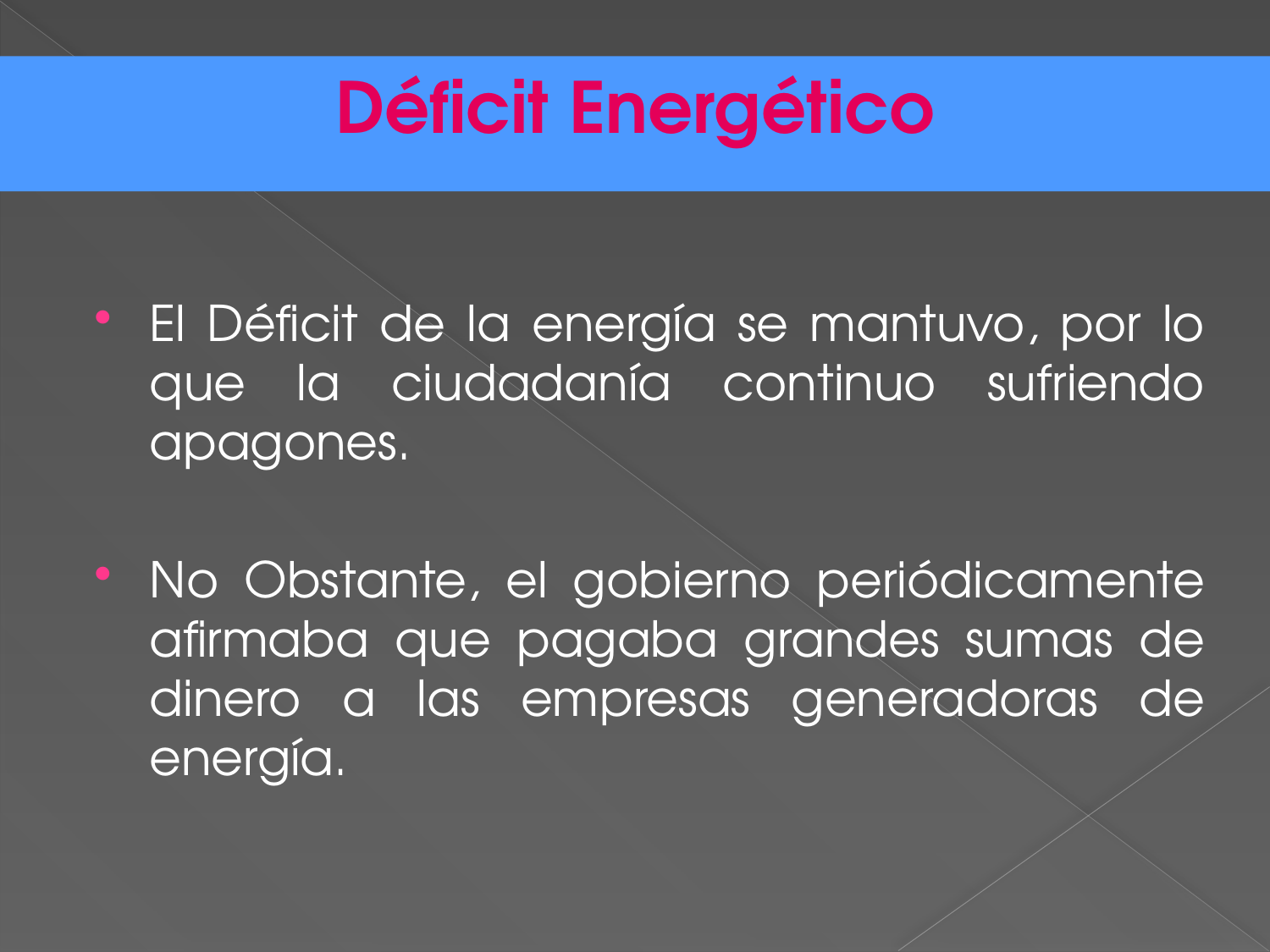

Déficit Energético

El Déficit de la energía se mantuvo, por lo que la ciudadanía continuo sufriendo apagones.

No Obstante, el gobierno periódicamente afirmaba que pagaba grandes sumas de dinero a las empresas generadoras de energía.